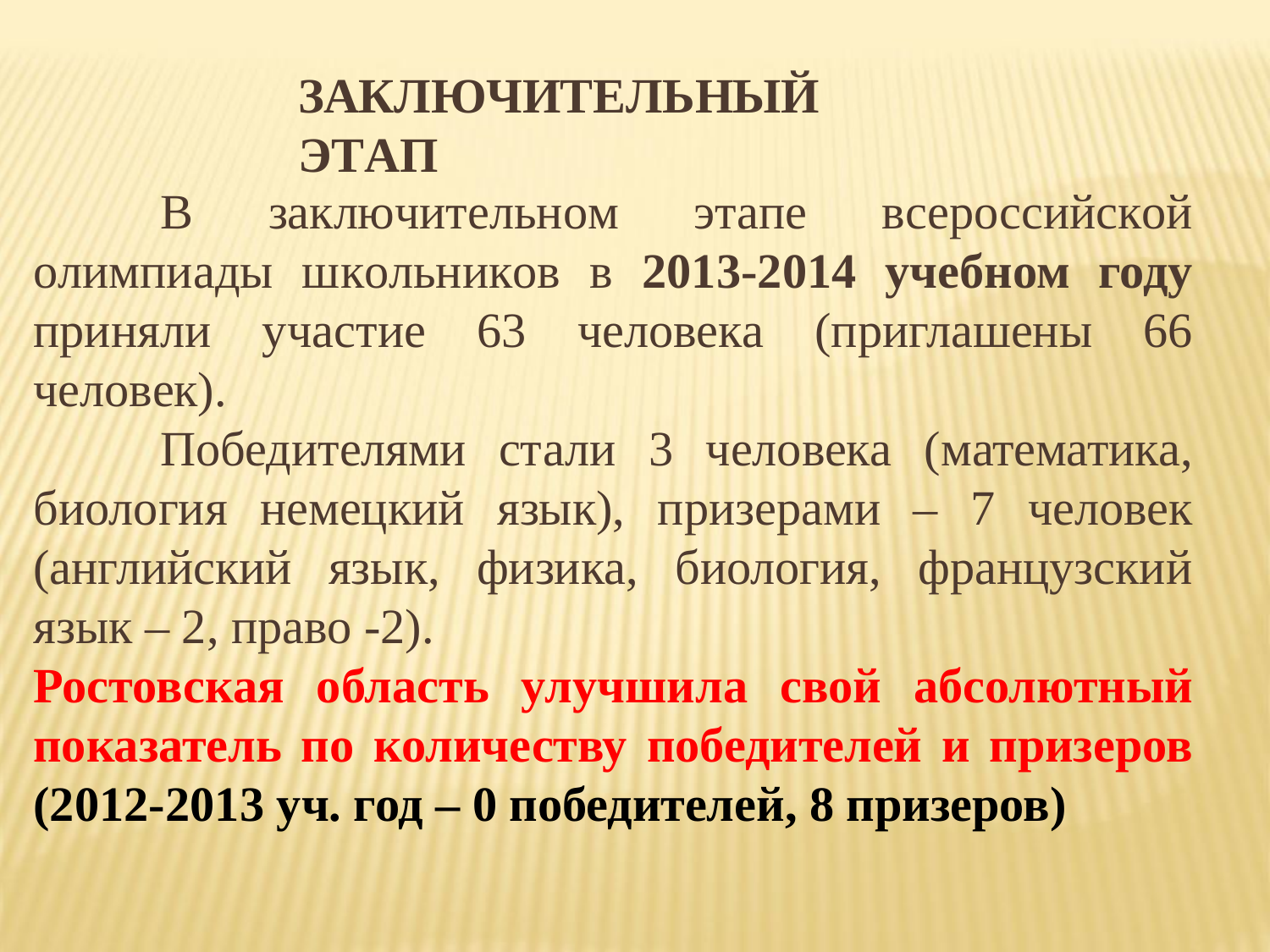

ЗАКЛЮЧИТЕЛЬНЫЙ ЭТАП
	В заключительном этапе всероссийской олимпиады школьников в 2013-2014 учебном году приняли участие 63 человека (приглашены 66 человек).
	Победителями стали 3 человека (математика, биология немецкий язык), призерами – 7 человек (английский язык, физика, биология, французский язык – 2, право -2).
Ростовская область улучшила свой абсолютный показатель по количеству победителей и призеров (2012-2013 уч. год – 0 победителей, 8 призеров)